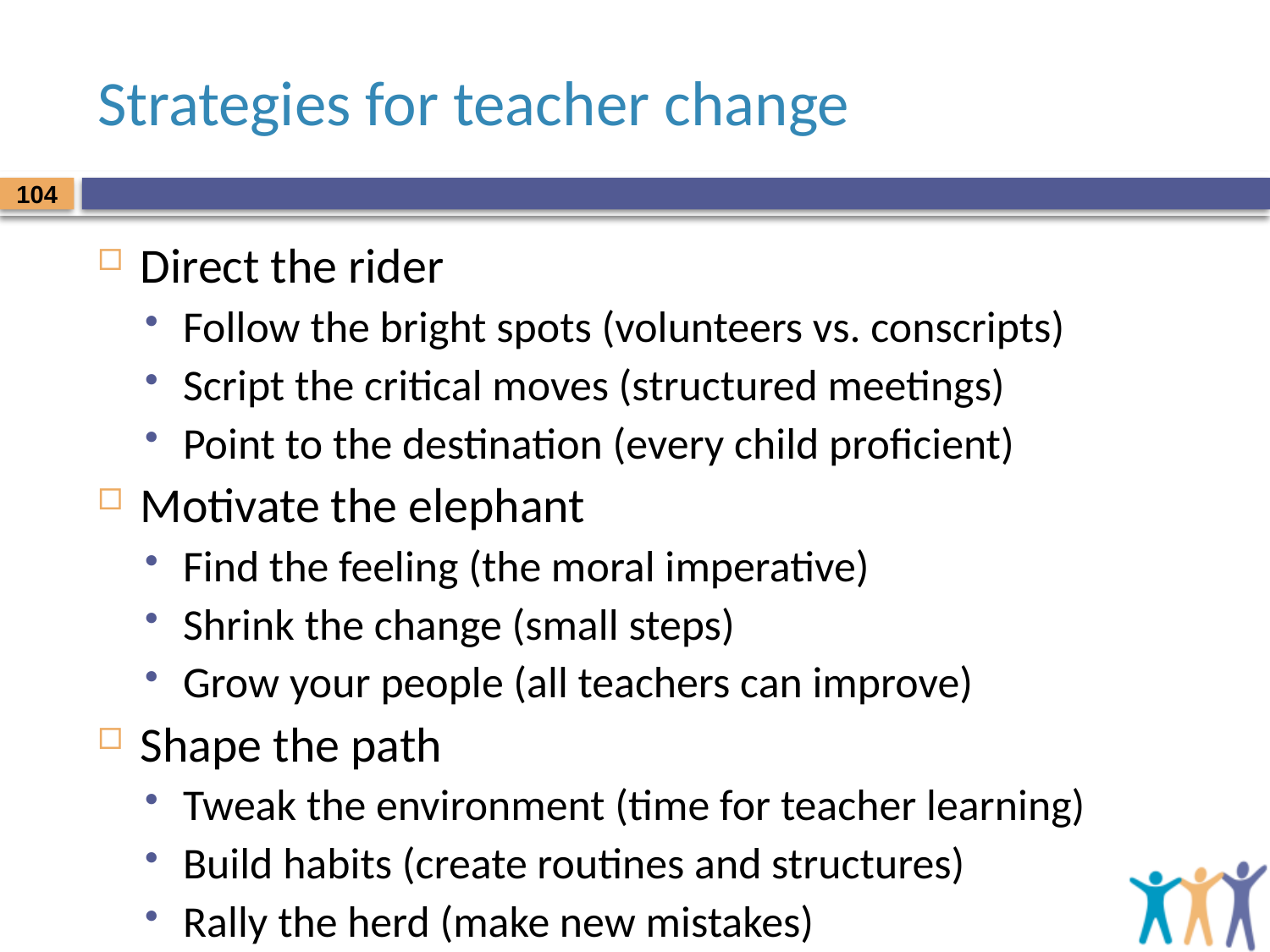

# Strategies for teacher change
104
Direct the rider
Follow the bright spots (volunteers vs. conscripts)
Script the critical moves (structured meetings)
Point to the destination (every child proficient)
Motivate the elephant
Find the feeling (the moral imperative)
Shrink the change (small steps)
Grow your people (all teachers can improve)
Shape the path
Tweak the environment (time for teacher learning)
Build habits (create routines and structures)
Rally the herd (make new mistakes)